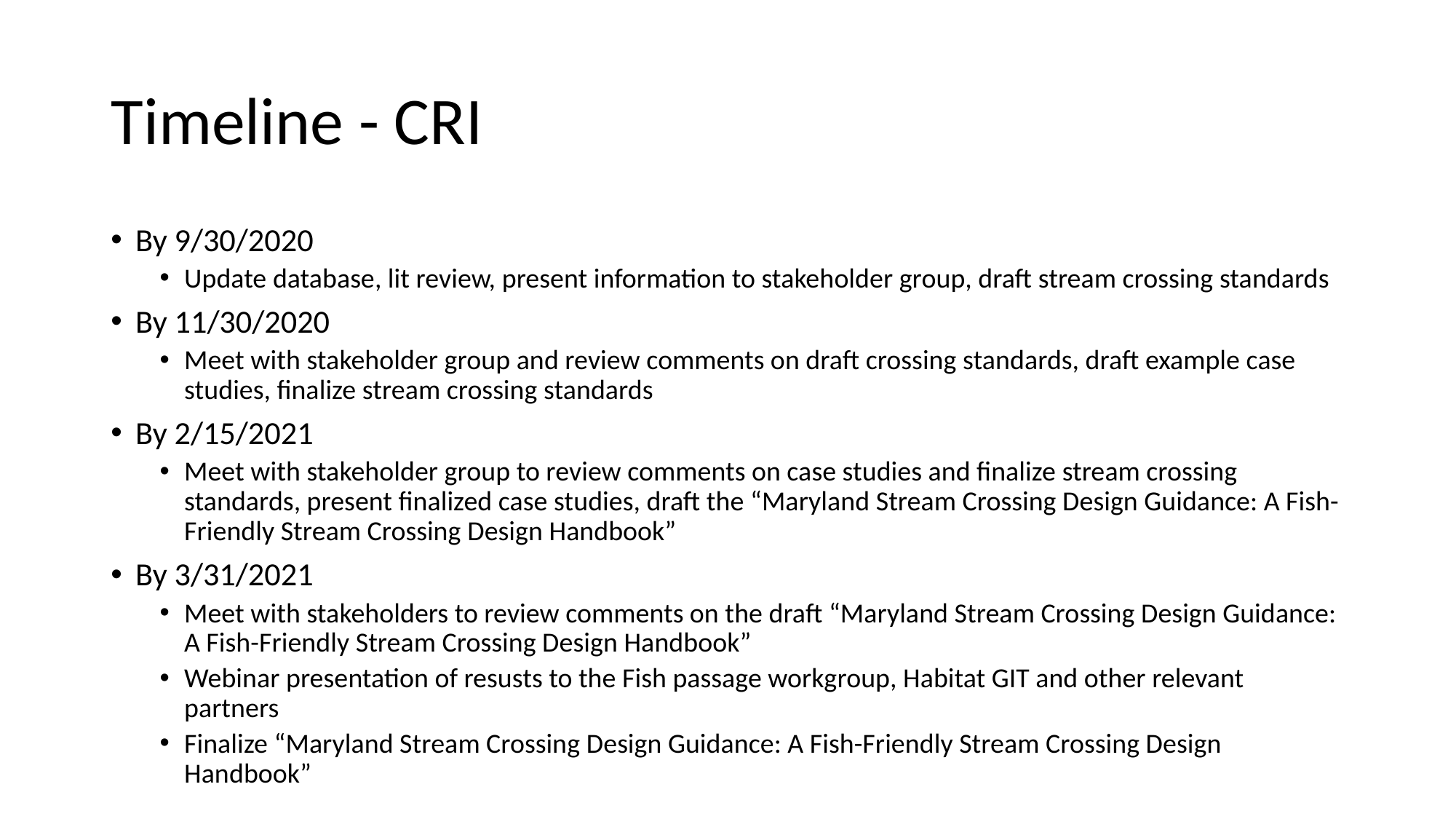

# Timeline - CRI
By 9/30/2020
Update database, lit review, present information to stakeholder group, draft stream crossing standards
By 11/30/2020
Meet with stakeholder group and review comments on draft crossing standards, draft example case studies, finalize stream crossing standards
By 2/15/2021
Meet with stakeholder group to review comments on case studies and finalize stream crossing standards, present finalized case studies, draft the “Maryland Stream Crossing Design Guidance: A Fish-Friendly Stream Crossing Design Handbook”
By 3/31/2021
Meet with stakeholders to review comments on the draft “Maryland Stream Crossing Design Guidance: A Fish-Friendly Stream Crossing Design Handbook”
Webinar presentation of resusts to the Fish passage workgroup, Habitat GIT and other relevant partners
Finalize “Maryland Stream Crossing Design Guidance: A Fish-Friendly Stream Crossing Design Handbook”